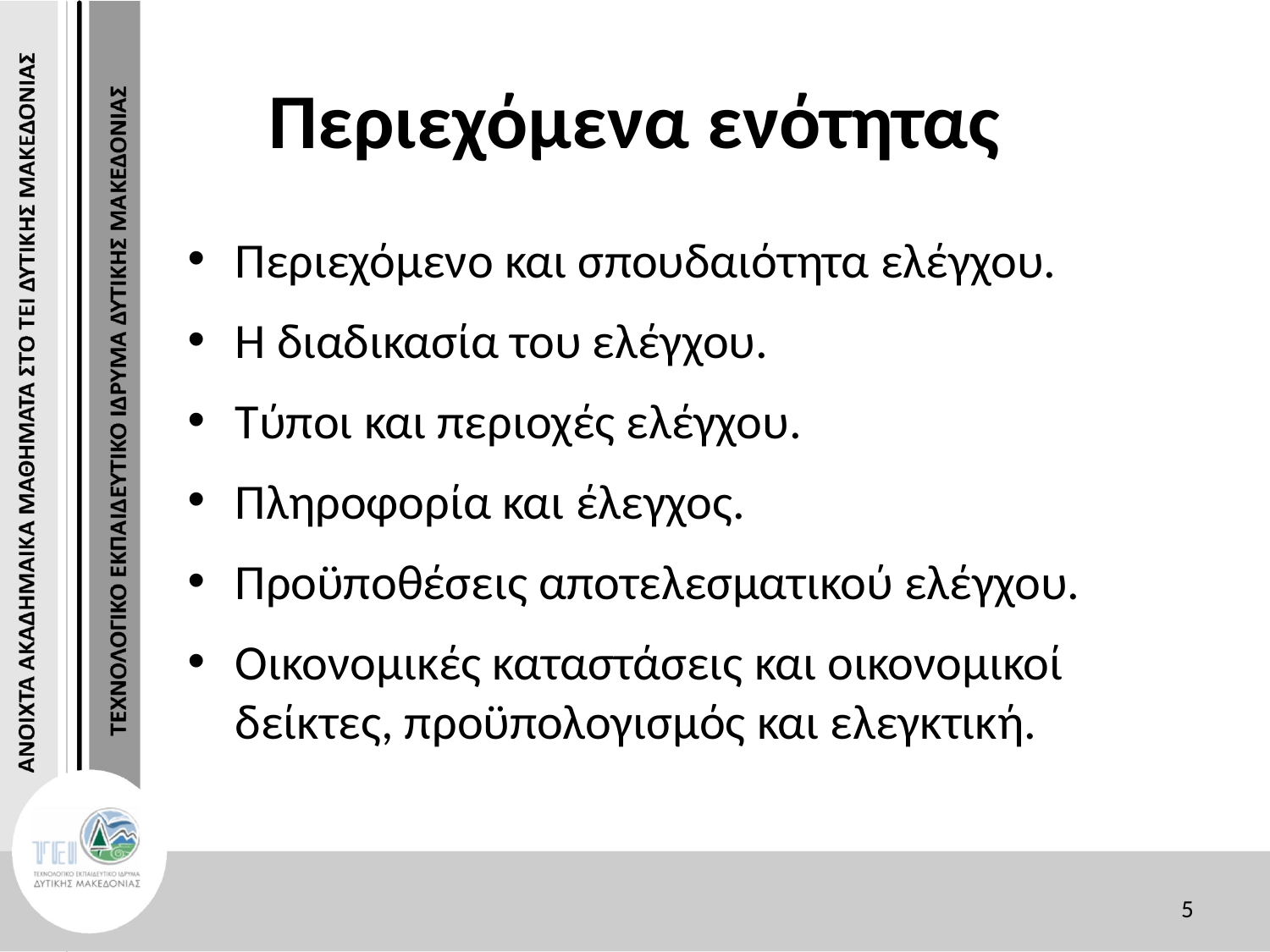

# Περιεχόμενα ενότητας
Περιεχόμενο και σπουδαιότητα ελέγχου.
Η διαδικασία του ελέγχου.
Τύποι και περιοχές ελέγχου.
Πληροφορία και έλεγχος.
Προϋποθέσεις αποτελεσματικού ελέγχου.
Οικονομικές καταστάσεις και οικονομικοί δείκτες, προϋπολογισμός και ελεγκτική.

5